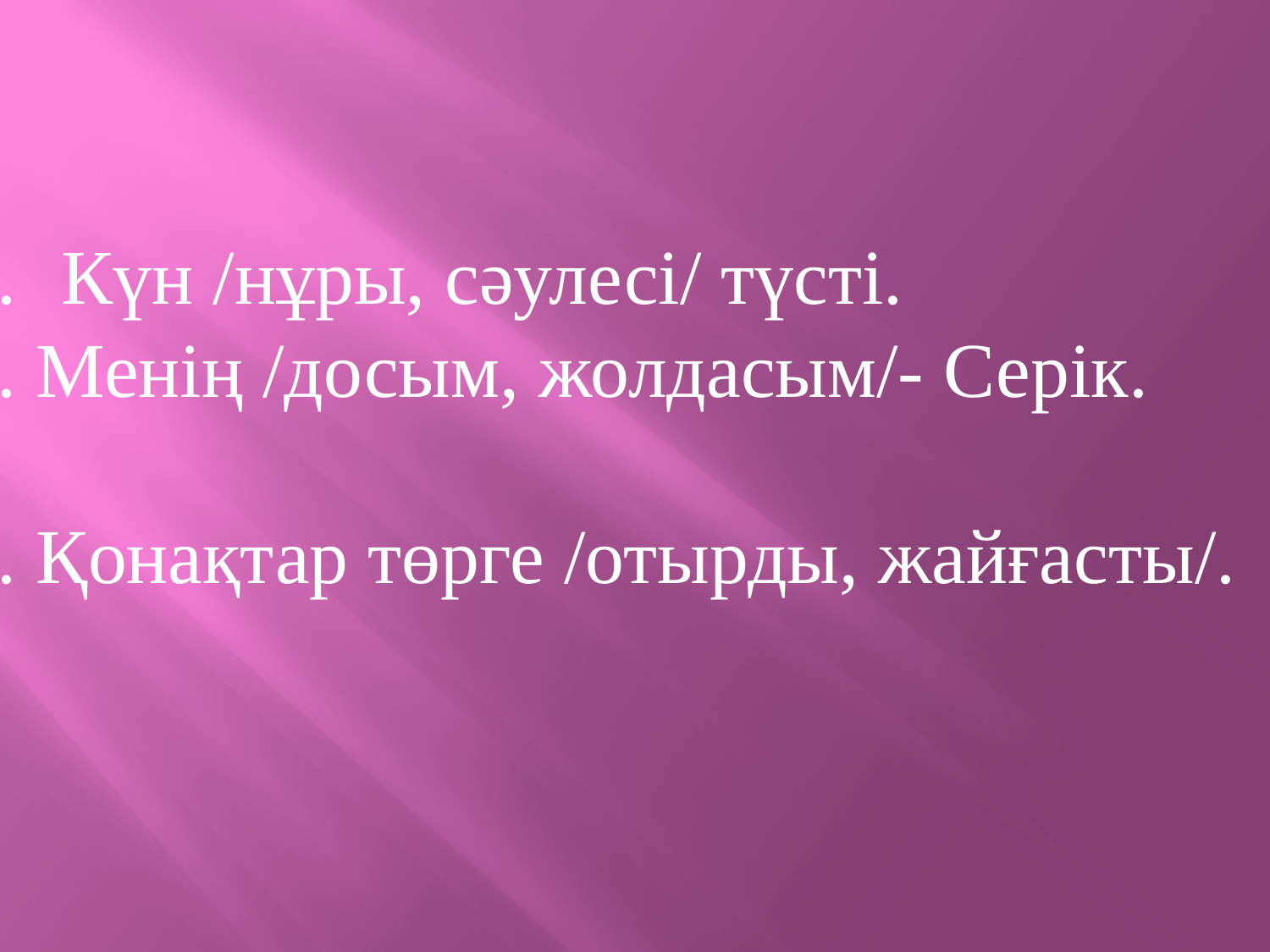

Күн /нұры, сәулесі/ түсті.
2. Менің /досым, жолдасым/- Серік.
3. Қонақтар төрге /отырды, жайғасты/.